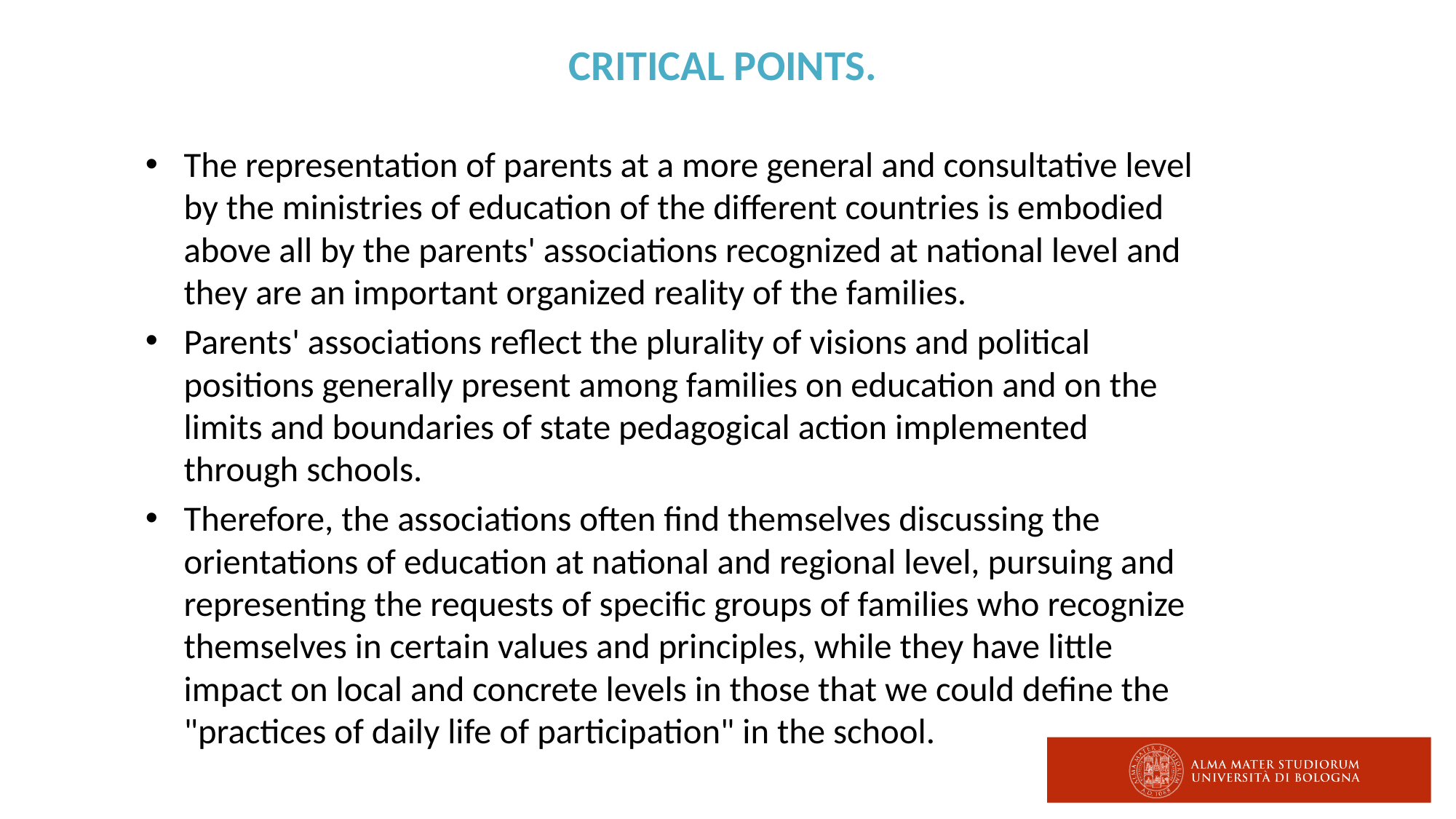

# CRITICAL POINTS.
The representation of parents at a more general and consultative level by the ministries of education of the different countries is embodied above all by the parents' associations recognized at national level and they are an important organized reality of the families.
Parents' associations reflect the plurality of visions and political positions generally present among families on education and on the limits and boundaries of state pedagogical action implemented through schools.
Therefore, the associations often find themselves discussing the orientations of education at national and regional level, pursuing and representing the requests of specific groups of families who recognize themselves in certain values and principles, while they have little impact on local and concrete levels in those that we could define the "practices of daily life of participation" in the school.